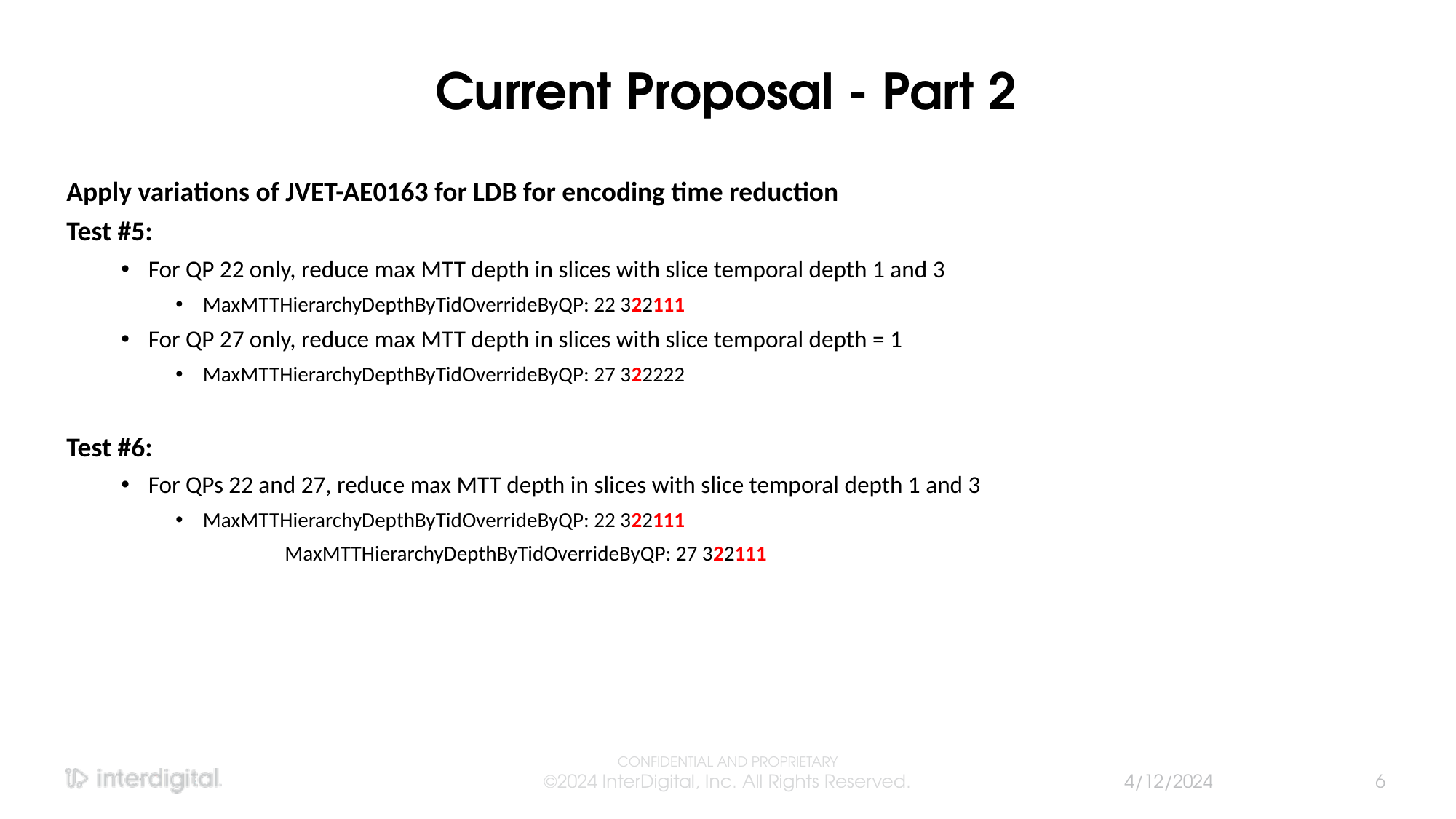

# Current Proposal - Part 2
Apply variations of JVET-AE0163 for LDB for encoding time reduction
Test #5:
For QP 22 only, reduce max MTT depth in slices with slice temporal depth 1 and 3
MaxMTTHierarchyDepthByTidOverrideByQP: 22 322111
For QP 27 only, reduce max MTT depth in slices with slice temporal depth = 1
MaxMTTHierarchyDepthByTidOverrideByQP: 27 322222

Test #6:
For QPs 22 and 27, reduce max MTT depth in slices with slice temporal depth 1 and 3
MaxMTTHierarchyDepthByTidOverrideByQP: 22 322111
	MaxMTTHierarchyDepthByTidOverrideByQP: 27 322111
CONFIDENTIAL AND PROPRIETARY
©2024 InterDigital, Inc. All Rights Reserved.
4/12/2024
6